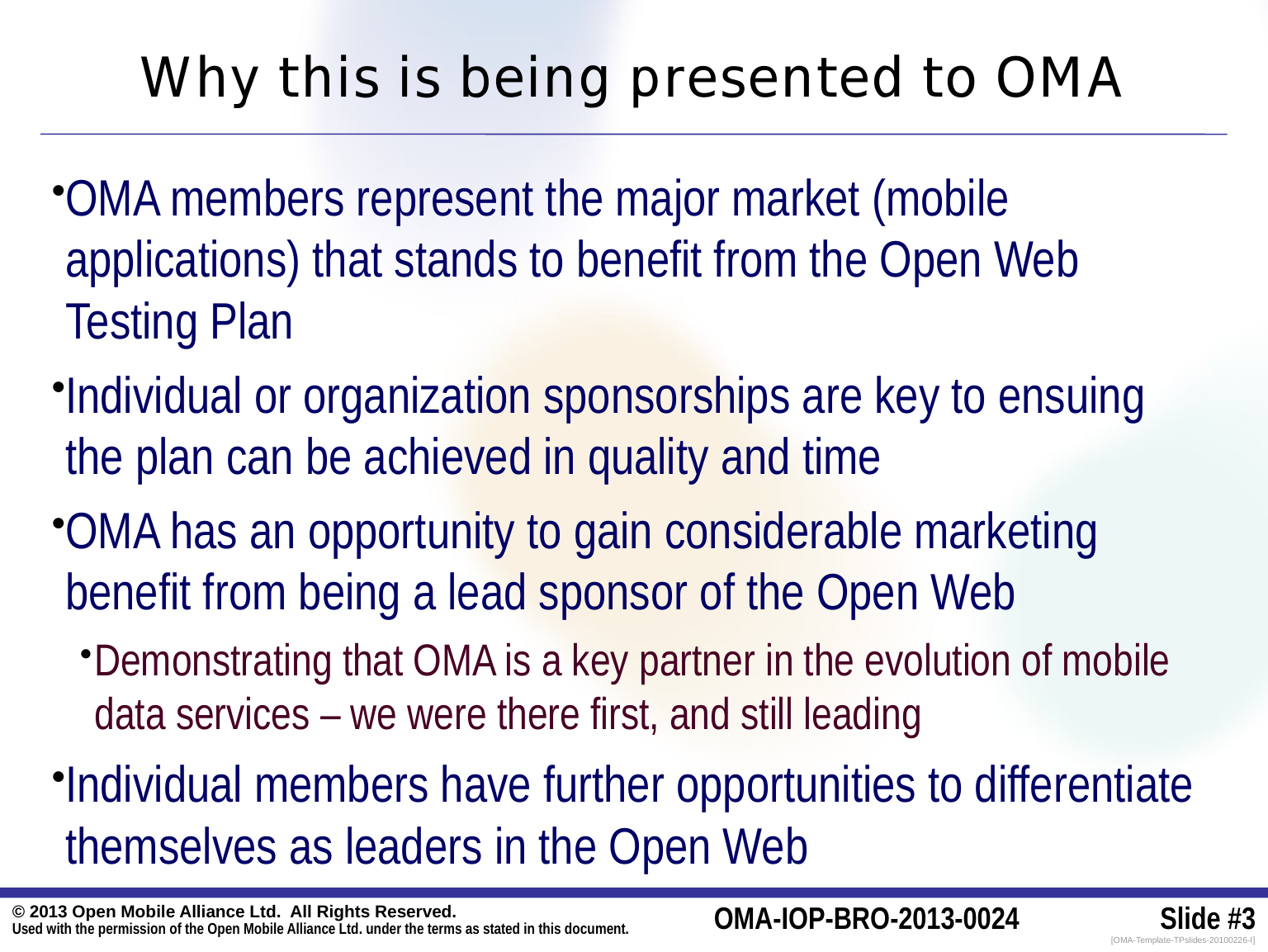

# Why this is being presented to OMA
OMA members represent the major market (mobile applications) that stands to benefit from the Open Web Testing Plan
Individual or organization sponsorships are key to ensuing the plan can be achieved in quality and time
OMA has an opportunity to gain considerable marketing benefit from being a lead sponsor of the Open Web
Demonstrating that OMA is a key partner in the evolution of mobile data services – we were there first, and still leading
Individual members have further opportunities to differentiate themselves as leaders in the Open Web